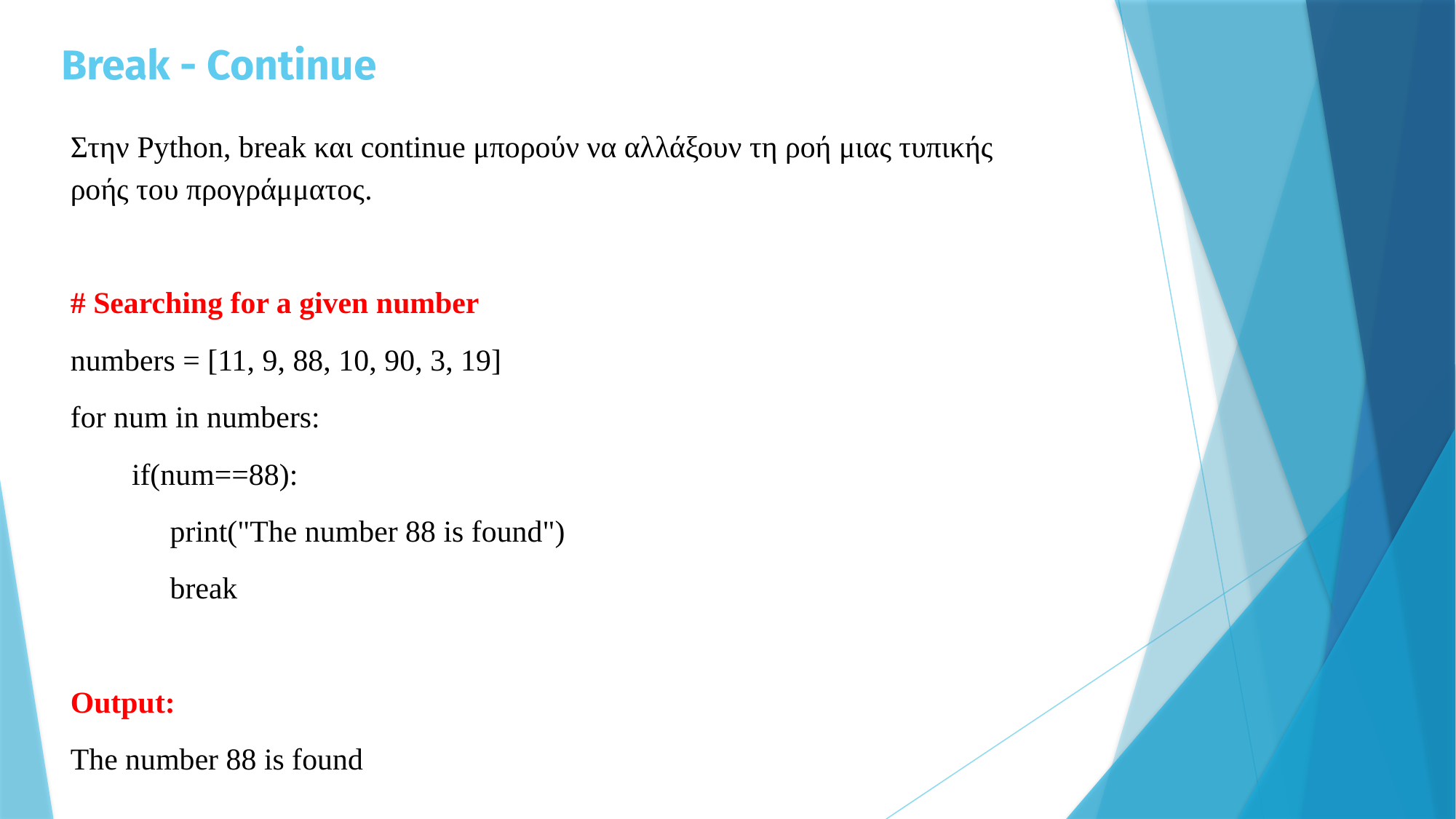

# Break - Continue
Στην Python, break και continue μπορούν να αλλάξουν τη ροή μιας τυπικής ροής του προγράμματος.

# Searching for a given number
numbers = [11, 9, 88, 10, 90, 3, 19]
for num in numbers:
        if(num==88):
             print("The number 88 is found")
             break

Output:
The number 88 is found